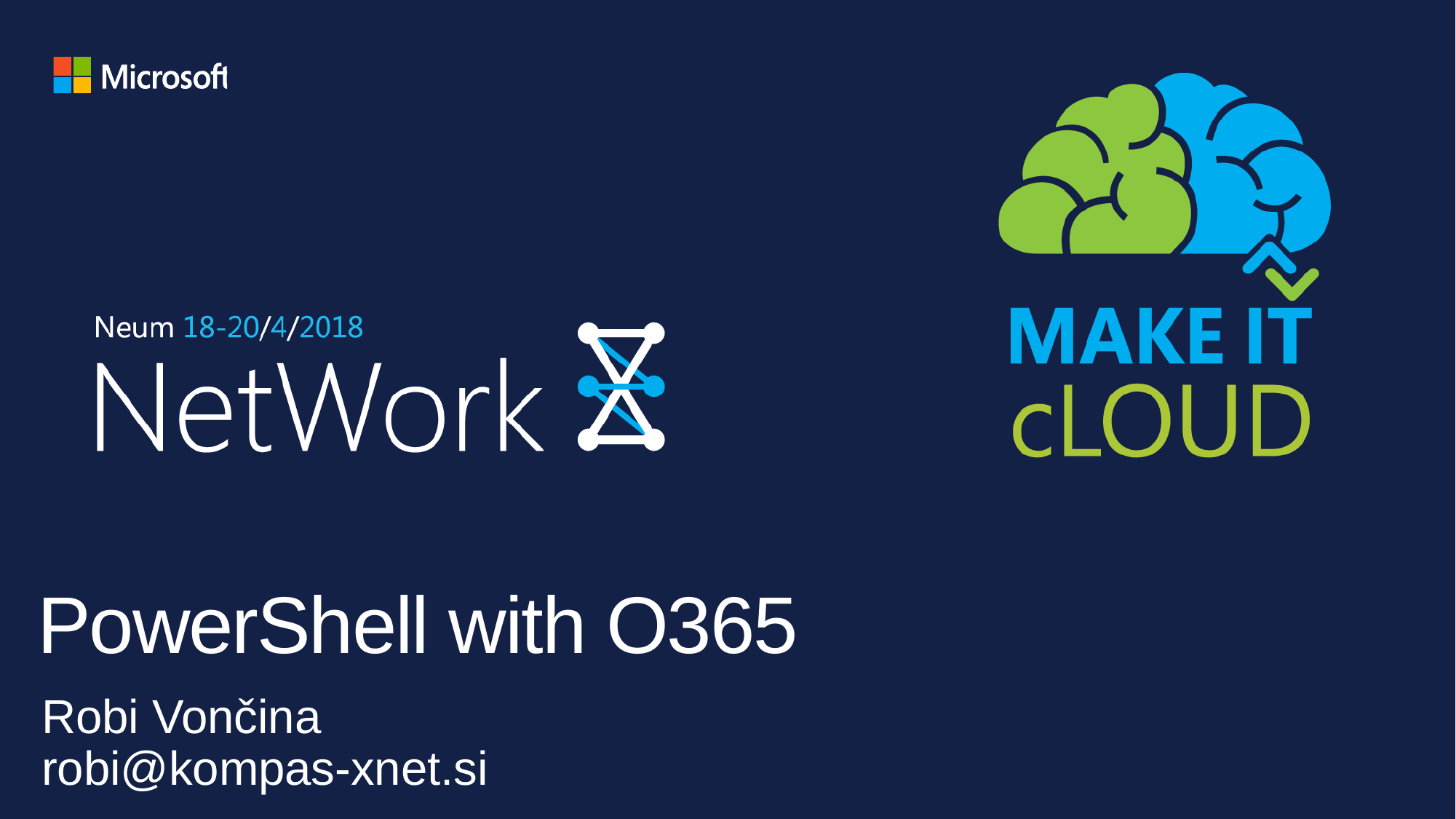

# PowerShell with O365
Robi Vončina
robi@kompas-xnet.si